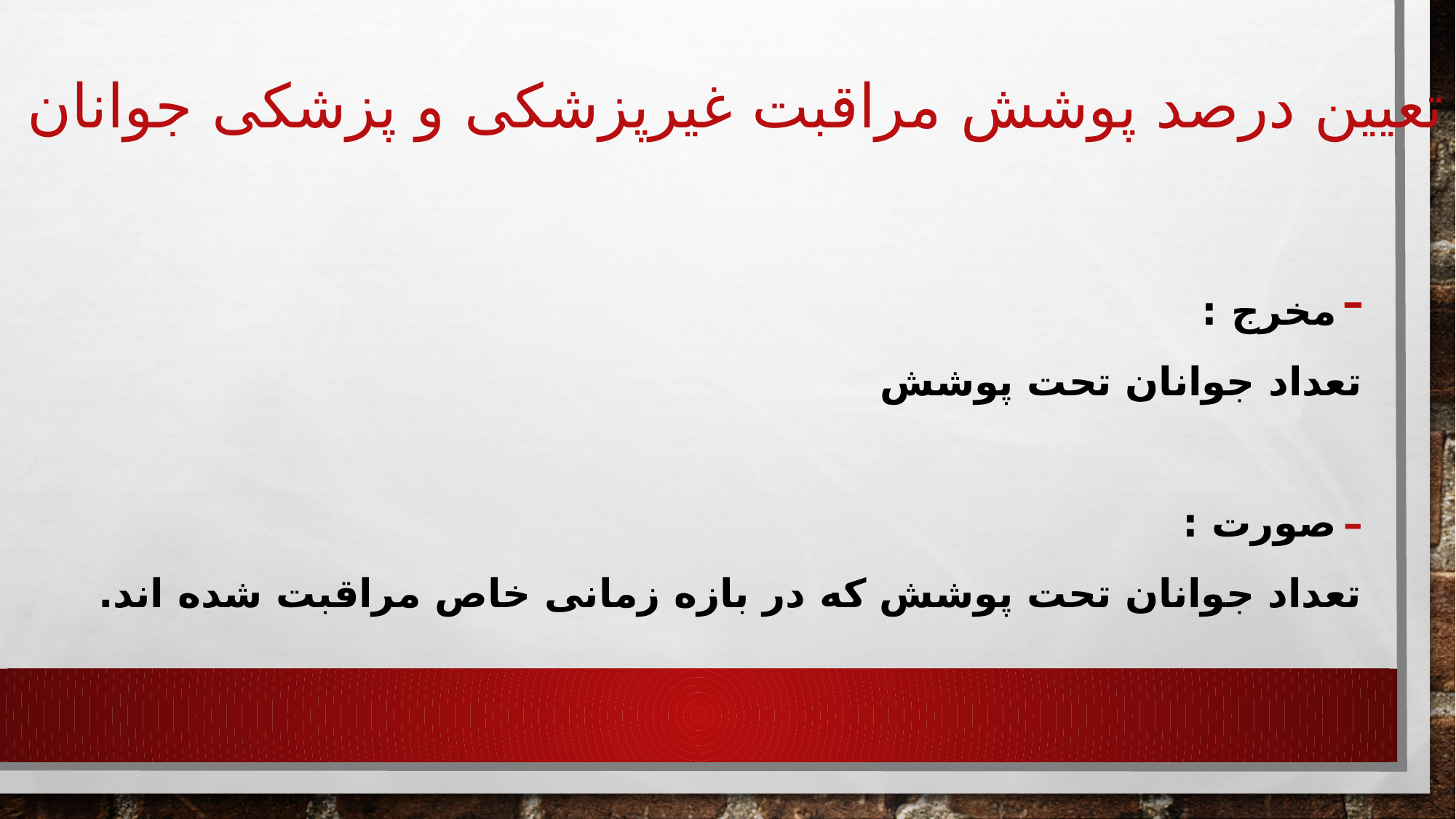

# تعیین درصد پوشش مراقبت غیرپزشکی و پزشکی جوانان
مخرج :
تعداد جوانان تحت پوشش

صورت :
تعداد جوانان تحت پوشش که در بازه زمانی خاص مراقبت شده اند.